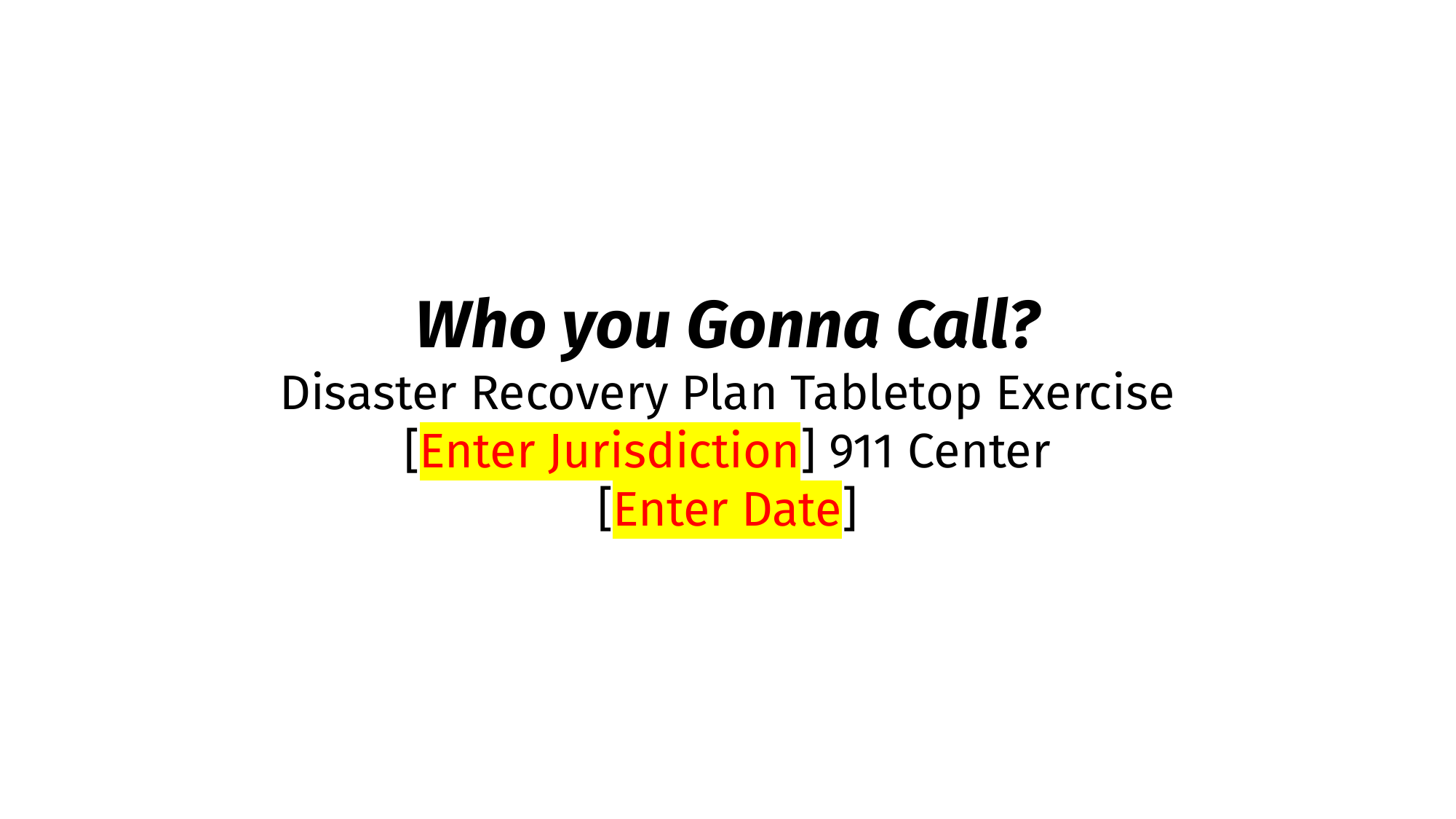

Who you Gonna Call?
Disaster Recovery Plan Tabletop Exercise
[Enter Jurisdiction] 911 Center
[Enter Date]
#